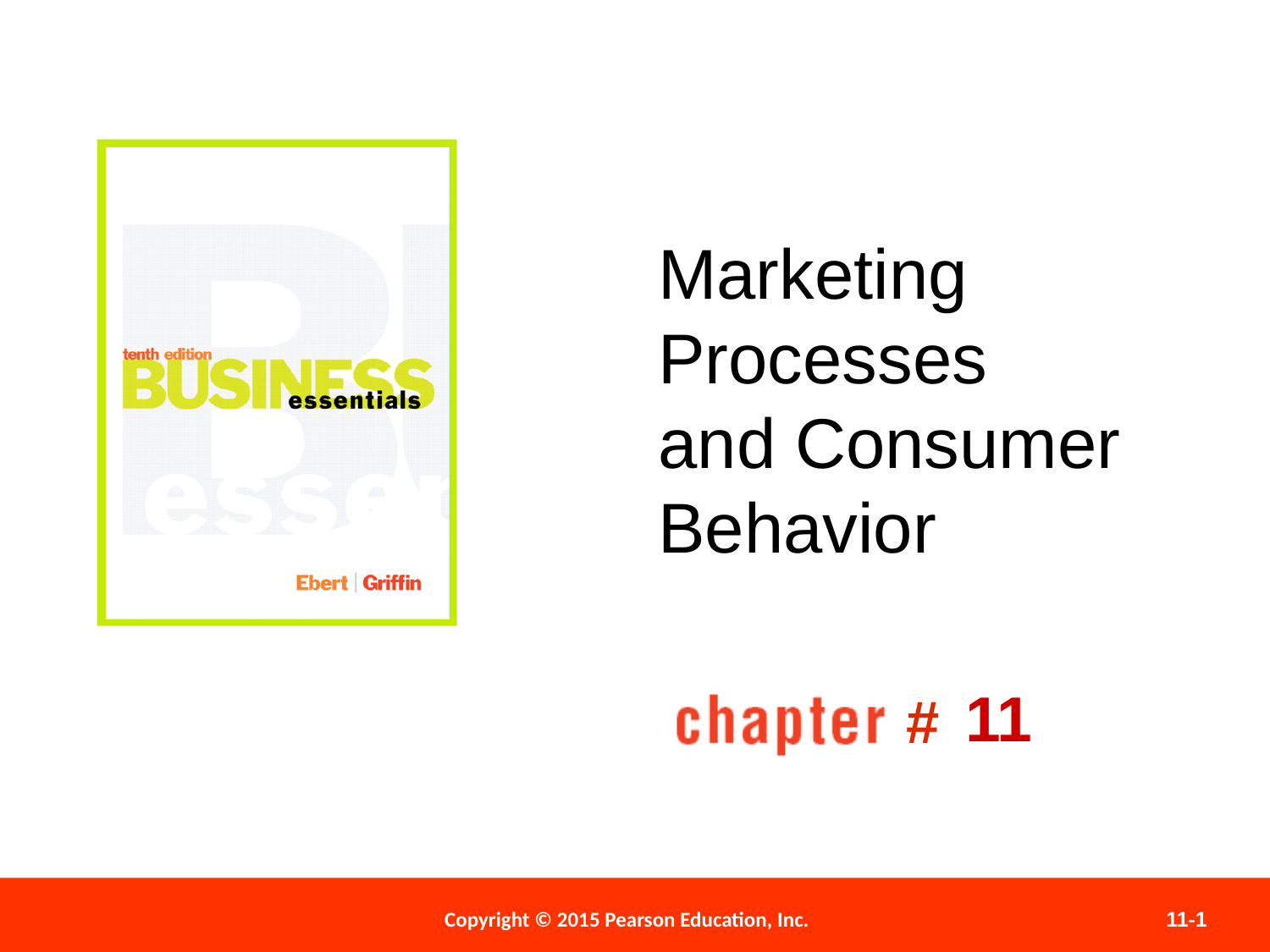

# Marketing Processes and Consumer Behavior
11